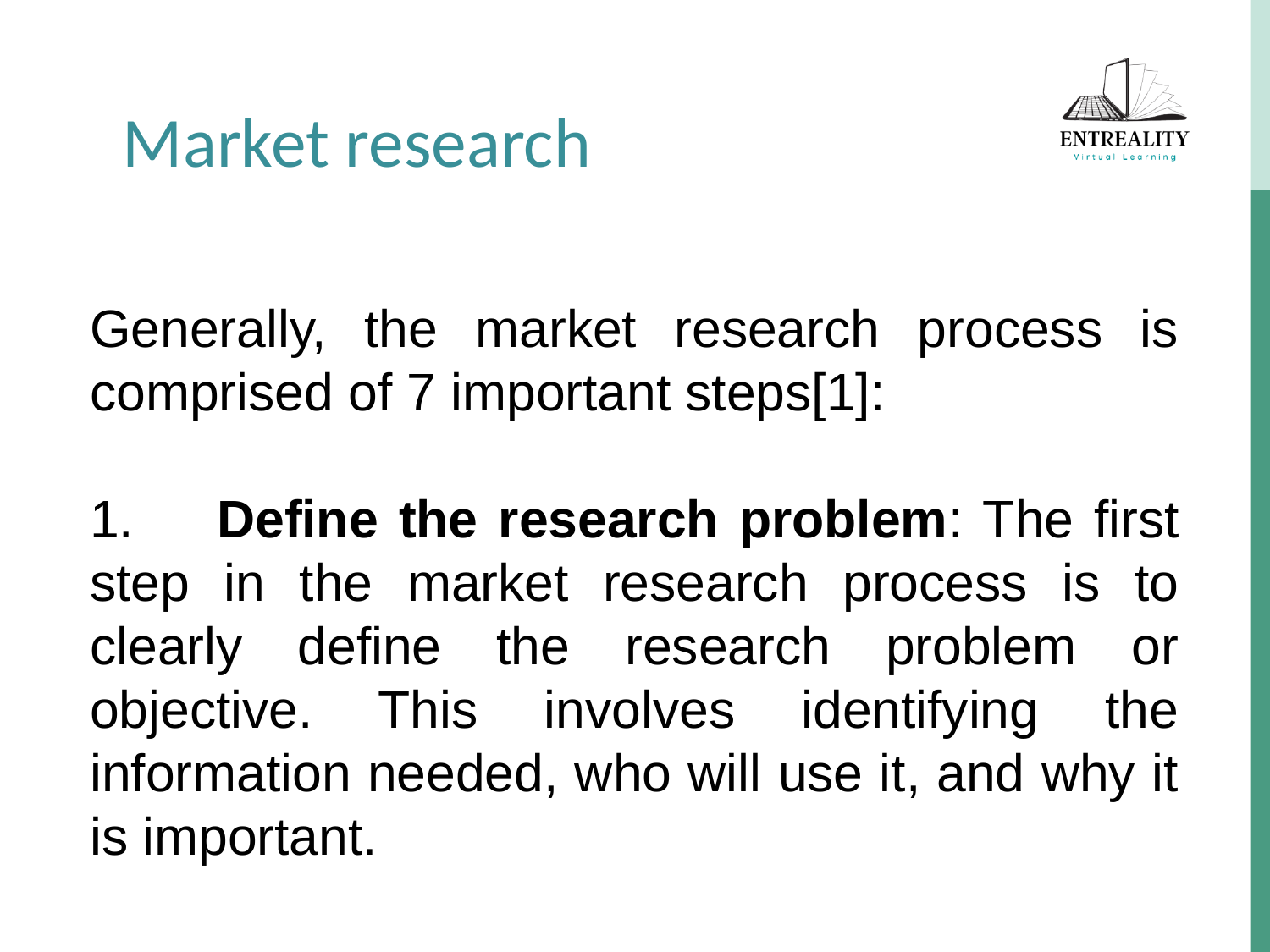

Market research
Generally, the market research process is comprised of 7 important steps[1]:

1.	Define the research problem: The first step in the market research process is to clearly define the research problem or objective. This involves identifying the information needed, who will use it, and why it is important.